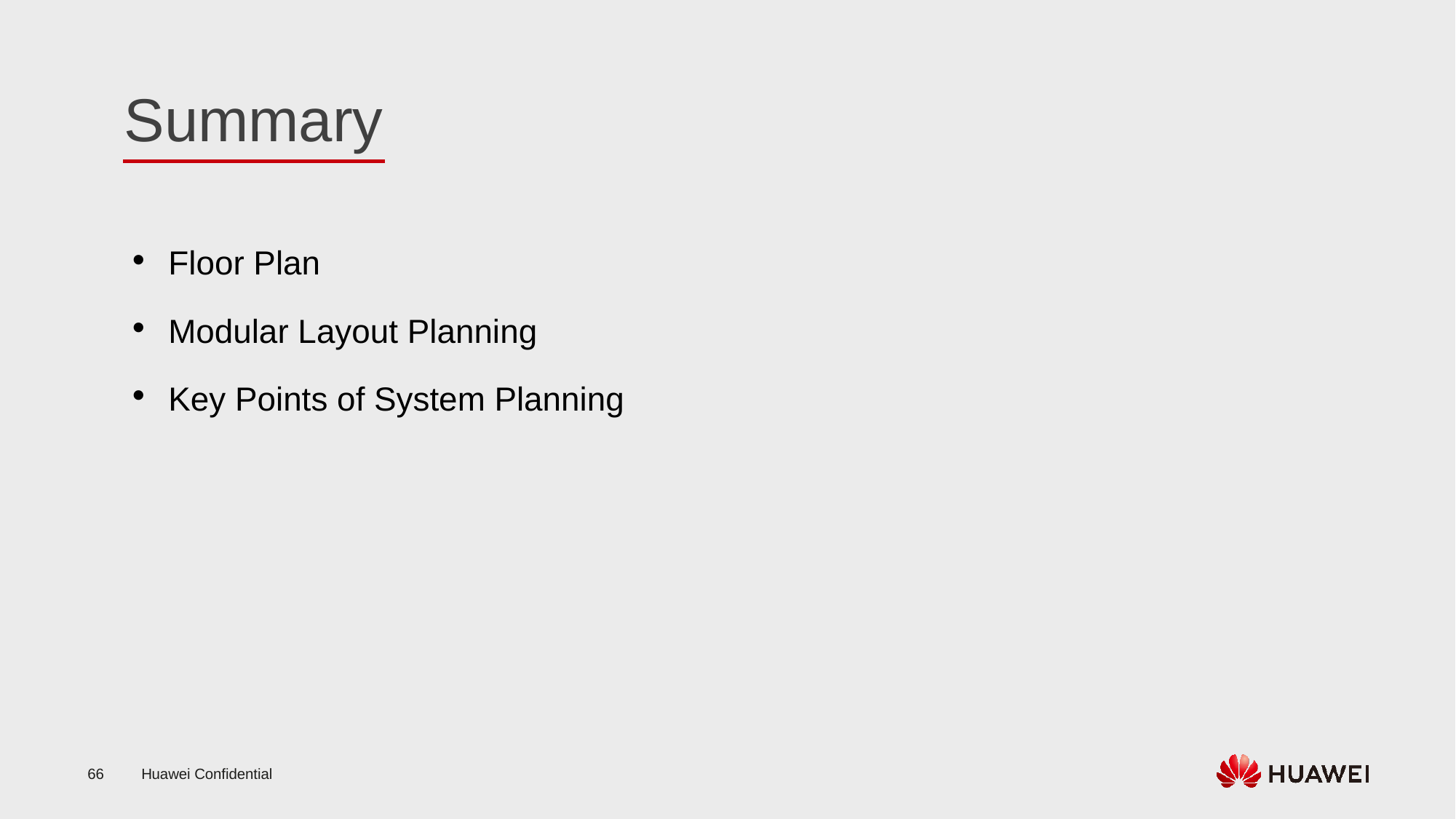

Floor Plan
Modular Layout Planning
Key Points of System Planning